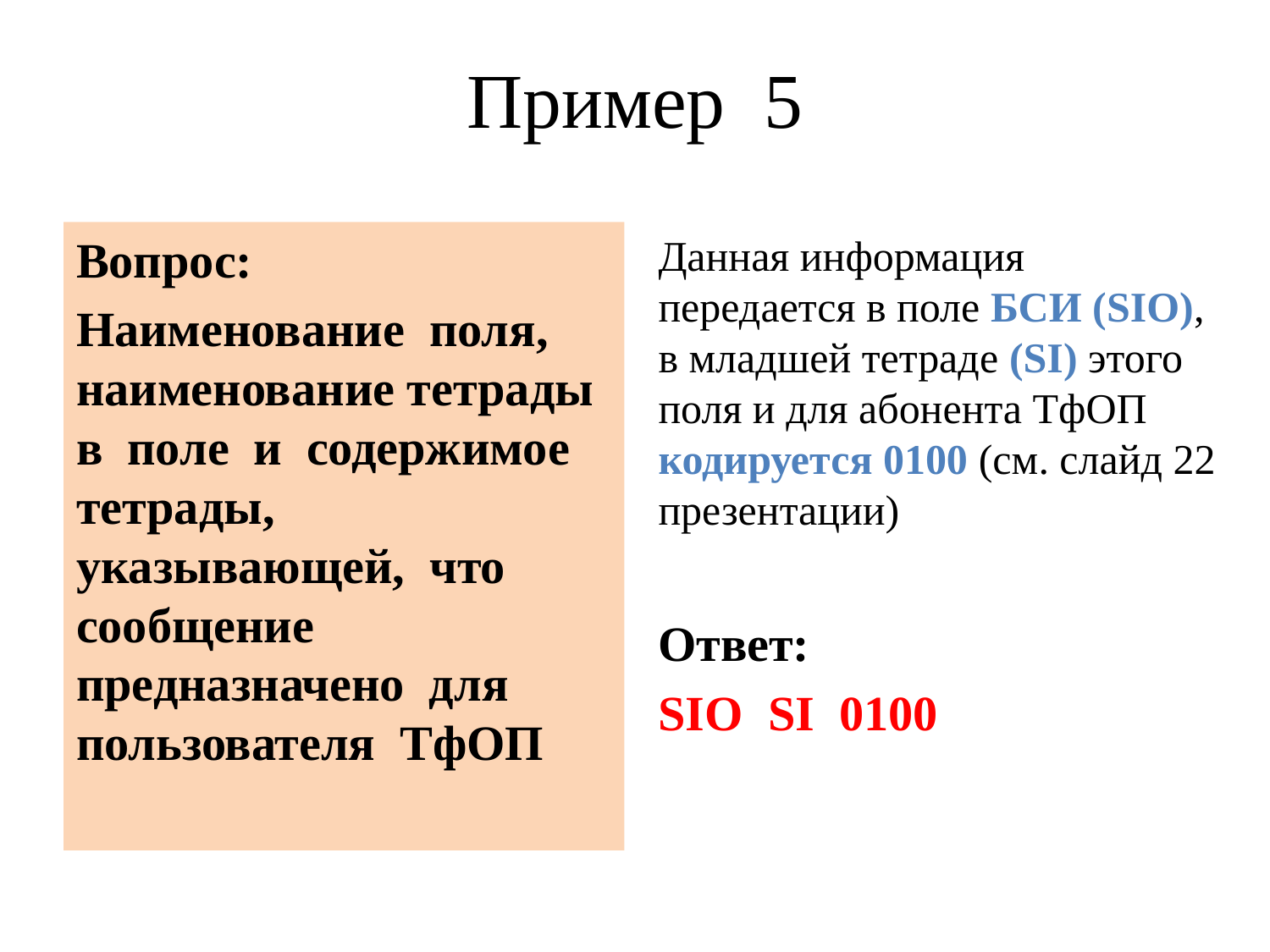

# Пример  5
Вопрос:
Наименование  поля, наименование тетрады в  поле  и  содержимое тетрады, указывающей,  что сообщение предназначено  для пользователя  ТфОП
Данная информация передается в поле БСИ (SIO), в младшей тетраде (SI) этого поля и для абонента ТфОП кодируется 0100 (см. слайд 22 презентации)

Ответ:
SIO  SI  0100